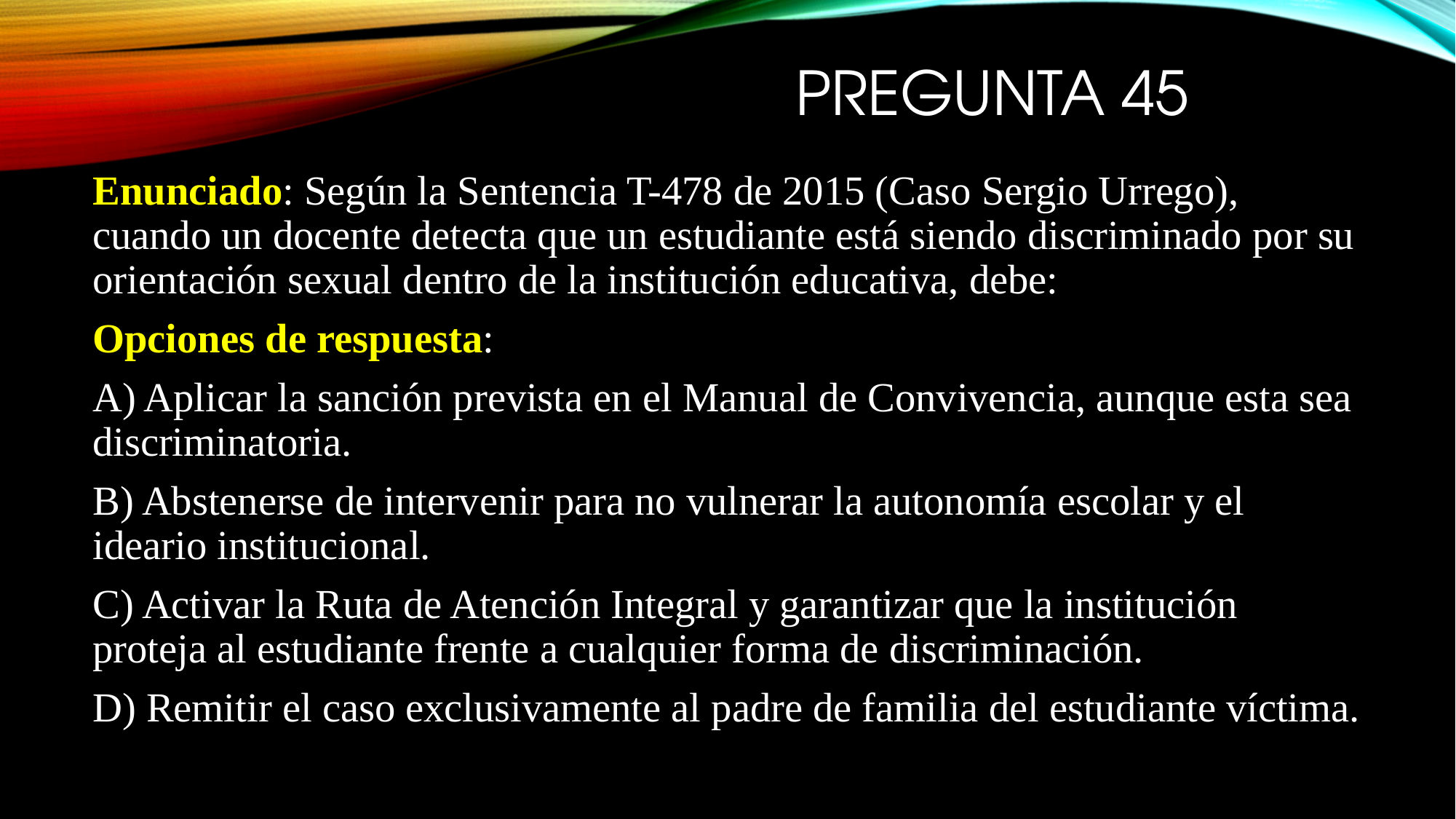

# PREGUNTA 45
Enunciado: Según la Sentencia T-478 de 2015 (Caso Sergio Urrego), cuando un docente detecta que un estudiante está siendo discriminado por su orientación sexual dentro de la institución educativa, debe:
Opciones de respuesta:
A) Aplicar la sanción prevista en el Manual de Convivencia, aunque esta sea discriminatoria.
B) Abstenerse de intervenir para no vulnerar la autonomía escolar y el ideario institucional.
C) Activar la Ruta de Atención Integral y garantizar que la institución proteja al estudiante frente a cualquier forma de discriminación.
D) Remitir el caso exclusivamente al padre de familia del estudiante víctima.